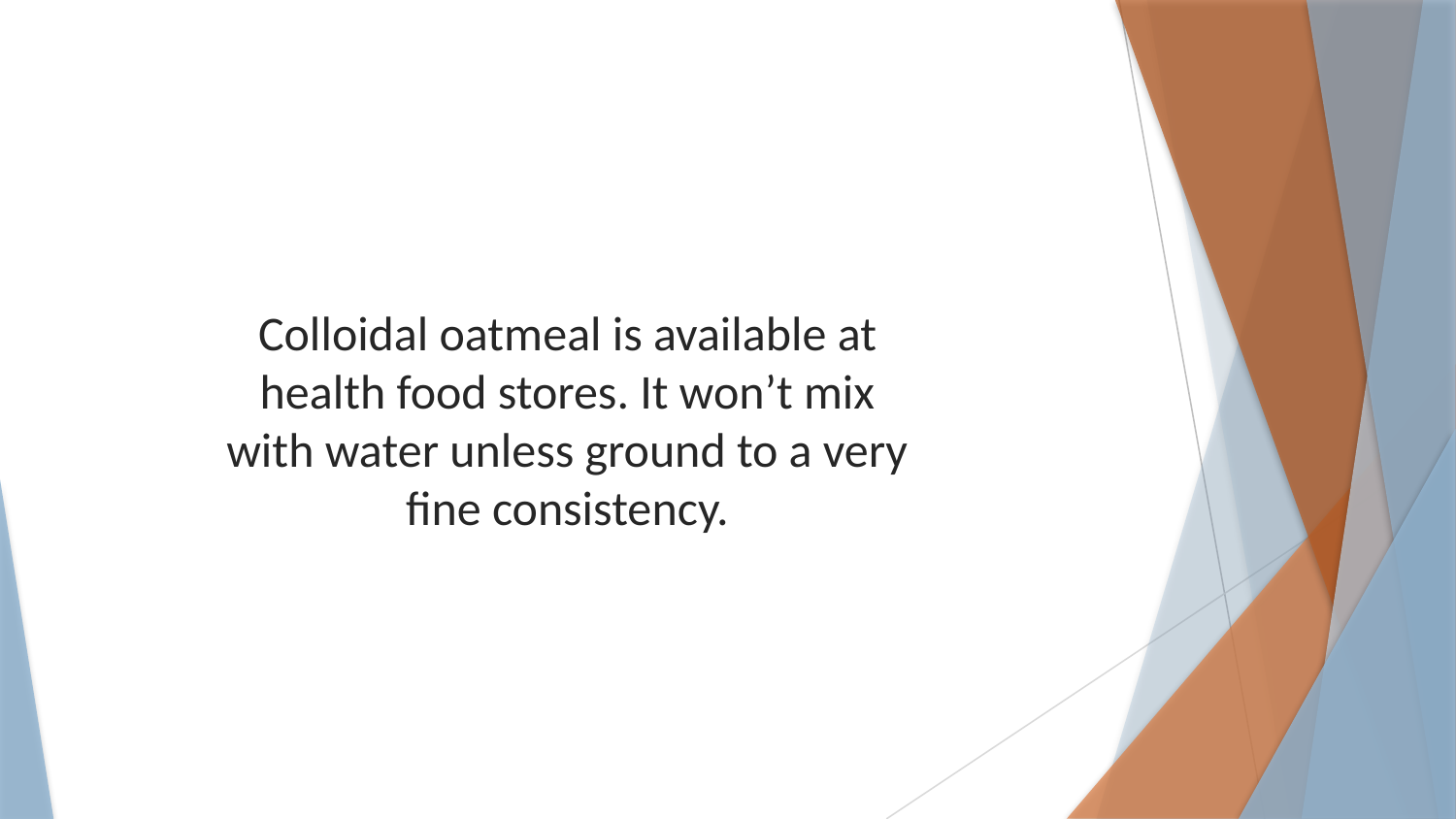

Colloidal oatmeal is available at health food stores. It won’t mix with water unless ground to a very fine consistency.